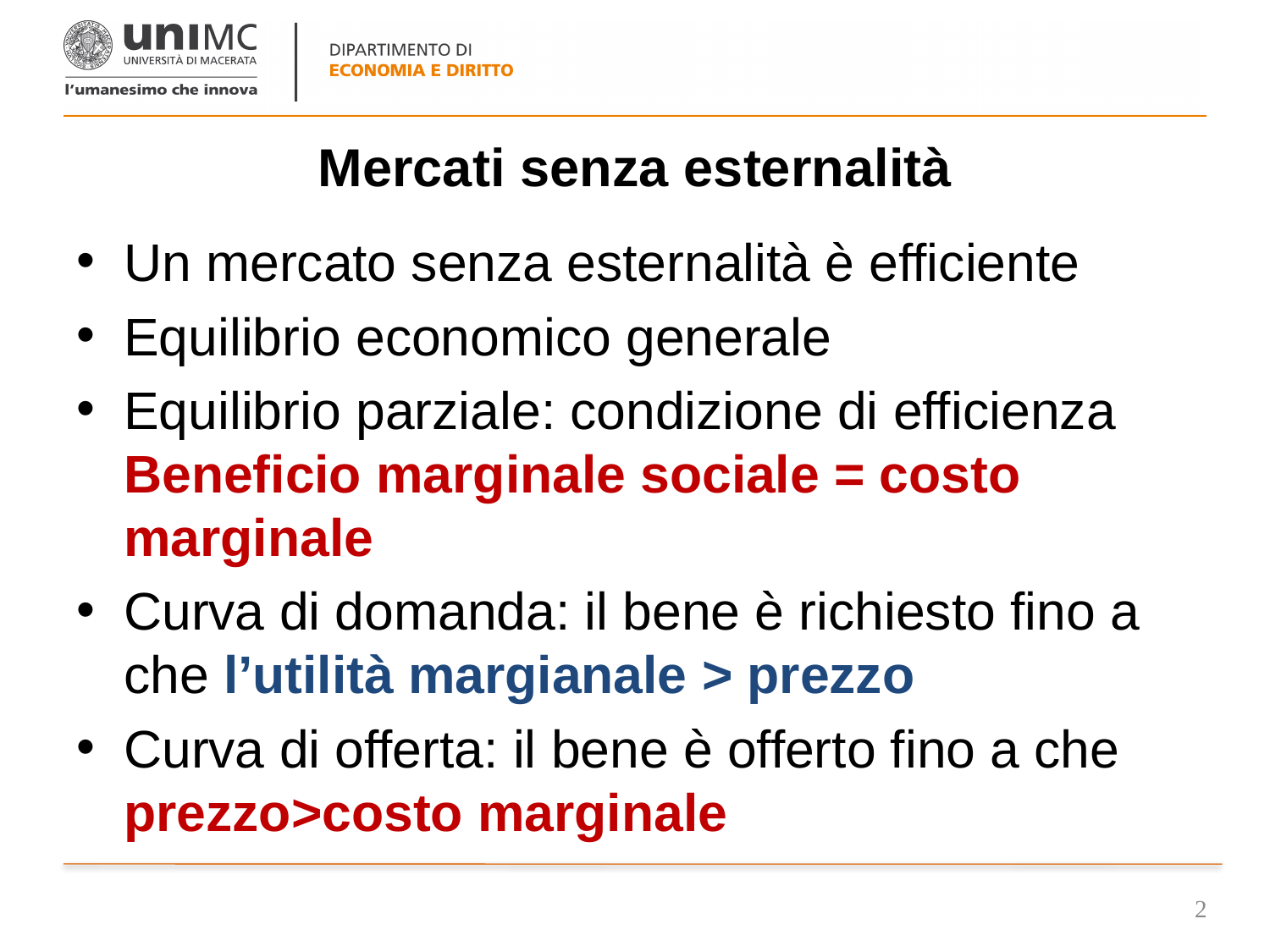

# Mercati senza esternalità
Un mercato senza esternalità è efficiente
Equilibrio economico generale
Equilibrio parziale: condizione di efficienza Beneficio marginale sociale = costo marginale
Curva di domanda: il bene è richiesto fino a che l’utilità margianale > prezzo
Curva di offerta: il bene è offerto fino a che prezzo>costo marginale

2